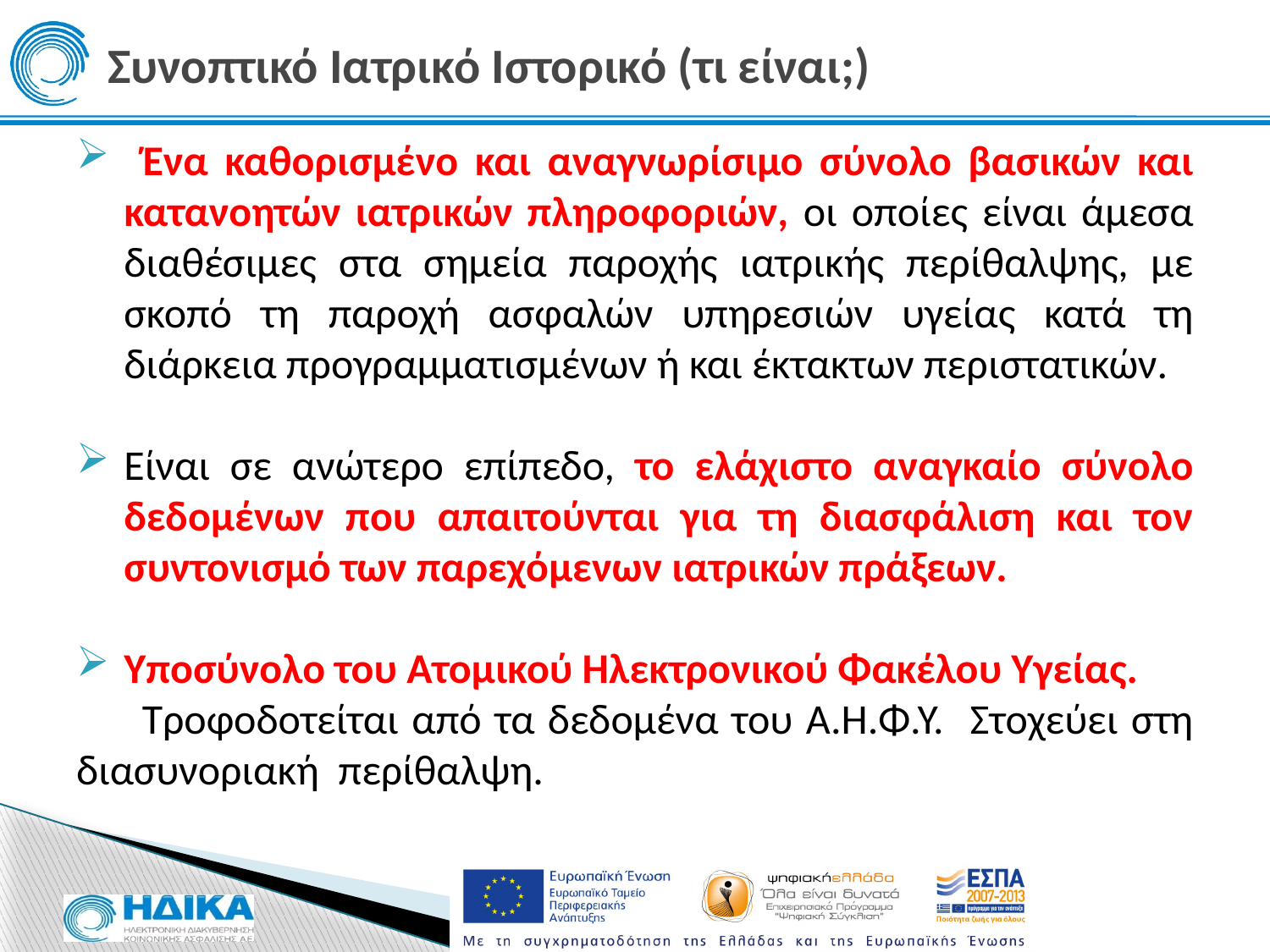

# Συνοπτικό Ιατρικό Ιστορικό (τι είναι;)
 Ένα καθορισμένο και αναγνωρίσιμο σύνολο βασικών και κατανοητών ιατρικών πληροφοριών, οι οποίες είναι άμεσα διαθέσιμες στα σημεία παροχής ιατρικής περίθαλψης, με σκοπό τη παροχή ασφαλών υπηρεσιών υγείας κατά τη διάρκεια προγραμματισμένων ή και έκτακτων περιστατικών.

Είναι σε ανώτερο επίπεδο, το ελάχιστο αναγκαίο σύνολο δεδομένων που απαιτούνται για τη διασφάλιση και τον συντονισμό των παρεχόμενων ιατρικών πράξεων.

Υποσύνολο του Ατομικού Ηλεκτρονικού Φακέλου Υγείας.
     Τροφοδοτείται από τα δεδομένα του Α.Η.Φ.Υ.  Στοχεύει στη διασυνοριακή  περίθαλψη.